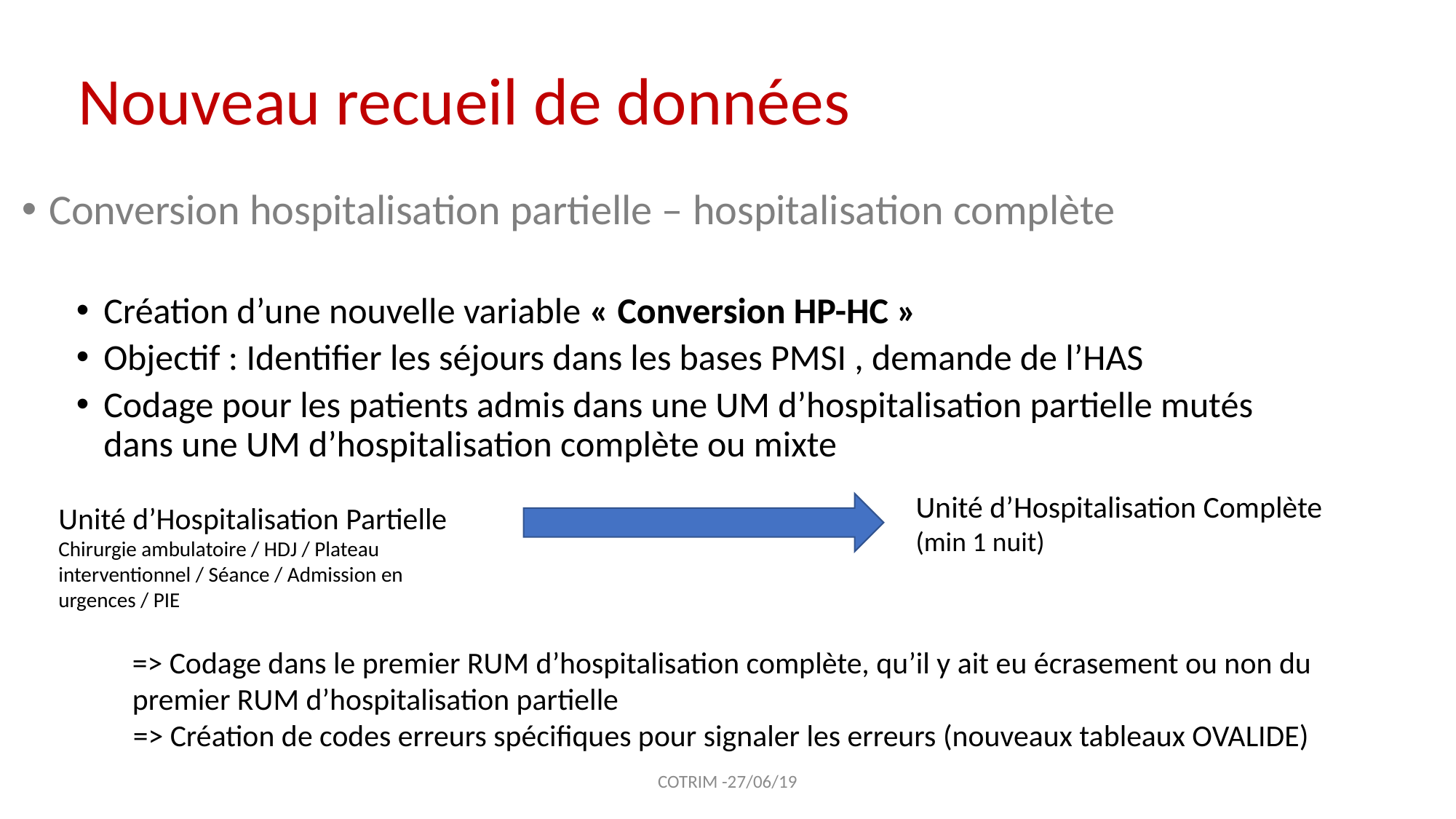

# Nouveau recueil de données
Conversion hospitalisation partielle – hospitalisation complète

Création d’une nouvelle variable « Conversion HP-HC »
Objectif : Identifier les séjours dans les bases PMSI , demande de l’HAS
Codage pour les patients admis dans une UM d’hospitalisation partielle mutés dans une UM d’hospitalisation complète ou mixte

Unité d’Hospitalisation Complète
(min 1 nuit)
Unité d’Hospitalisation Partielle Chirurgie ambulatoire / HDJ / Plateau interventionnel / Séance / Admission en urgences / PIE

=> Codage dans le premier RUM d’hospitalisation complète, qu’il y ait eu écrasement ou non du premier RUM d’hospitalisation partielle
        => Création de codes erreurs spécifiques pour signaler les erreurs (nouveaux tableaux OVALIDE)
COTRIM -27/06/19